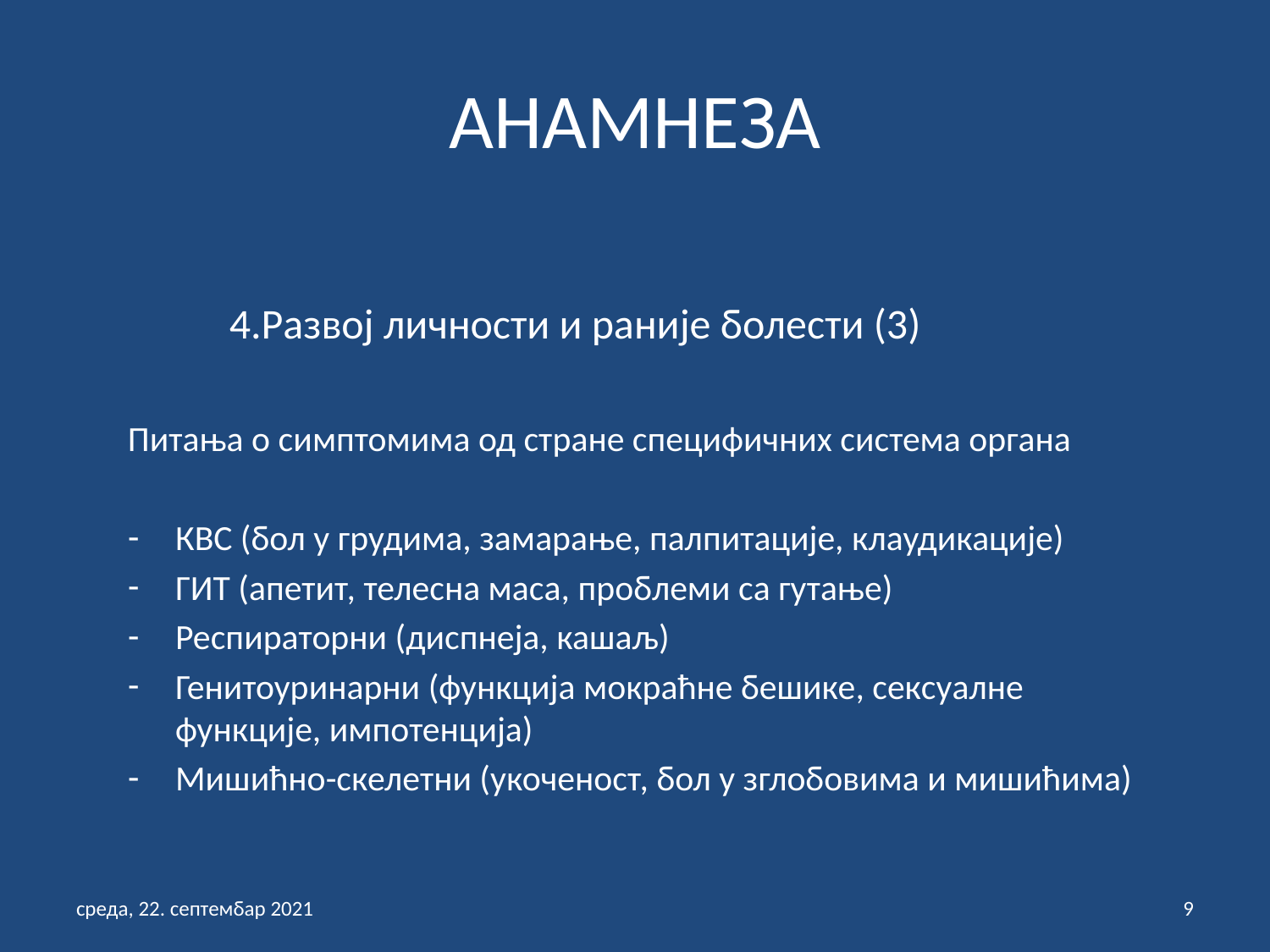

# АНАМНЕЗА
        4.Развој личности и раније болести (3)

Питања о симптомима од стране специфичних система органа

КВС (бол у грудима, замарање, палпитације, клаудикације)
ГИТ (апетит, телесна маса, проблеми са гутање)
Респираторни (диспнеја, кашаљ)
Генитоуринарни (функција мокраћне бешике, сексуалне функције, импотенција)
Мишићно-скелетни (укоченост, бол у зглобовима и мишићима)

среда, 22. септембар 2021
9